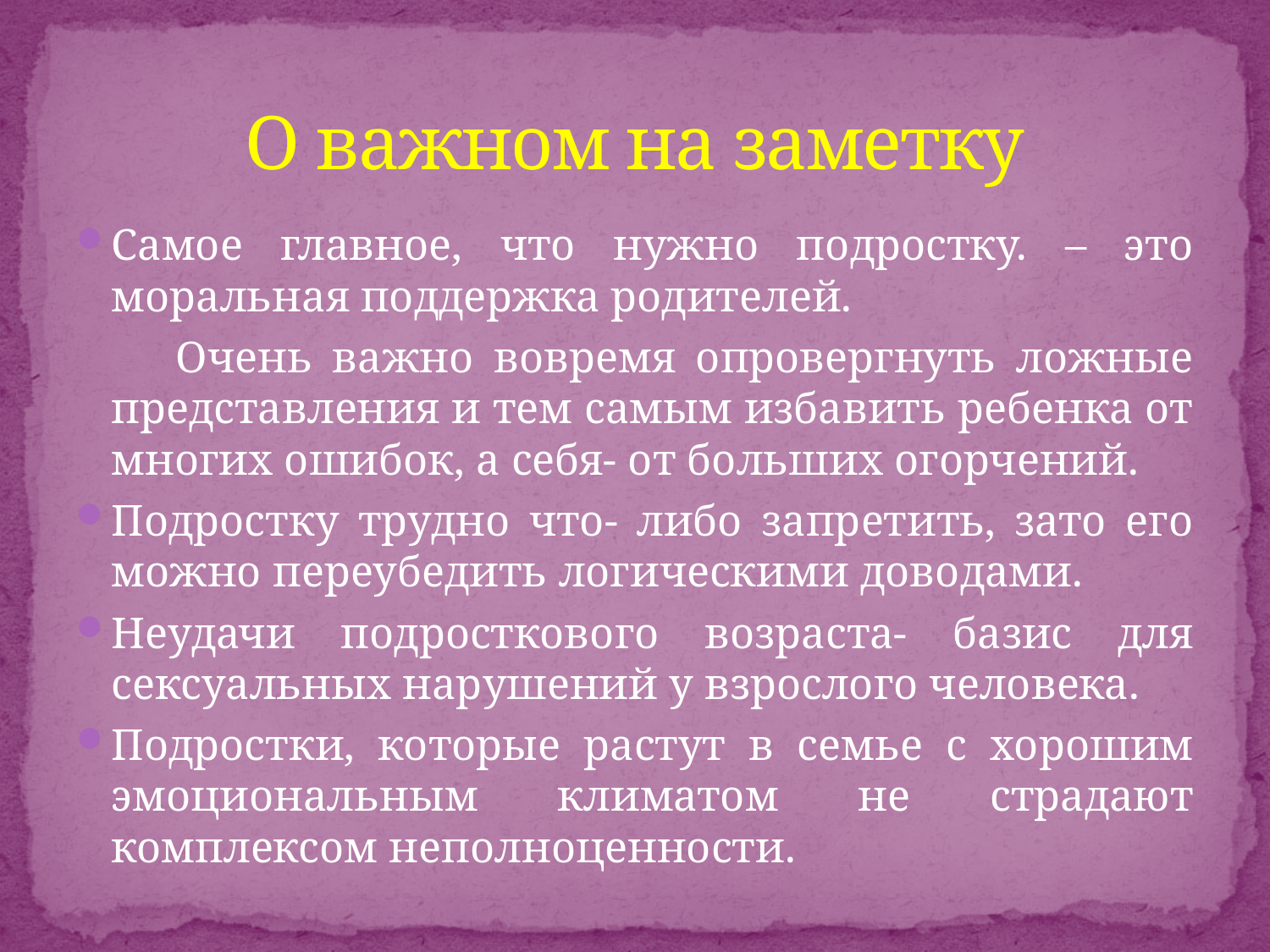

# О важном на заметку
Самое главное, что нужно подростку. – это моральная поддержка родителей.
     Очень важно вовремя опровергнуть ложные представления и тем самым избавить ребенка от многих ошибок, а себя- от больших огорчений.
Подростку трудно что- либо запретить, зато его можно переубедить логическими доводами.
Неудачи подросткового возраста- базис для сексуальных нарушений у взрослого человека.
Подростки, которые растут в семье с хорошим эмоциональным климатом не страдают комплексом неполноценности.